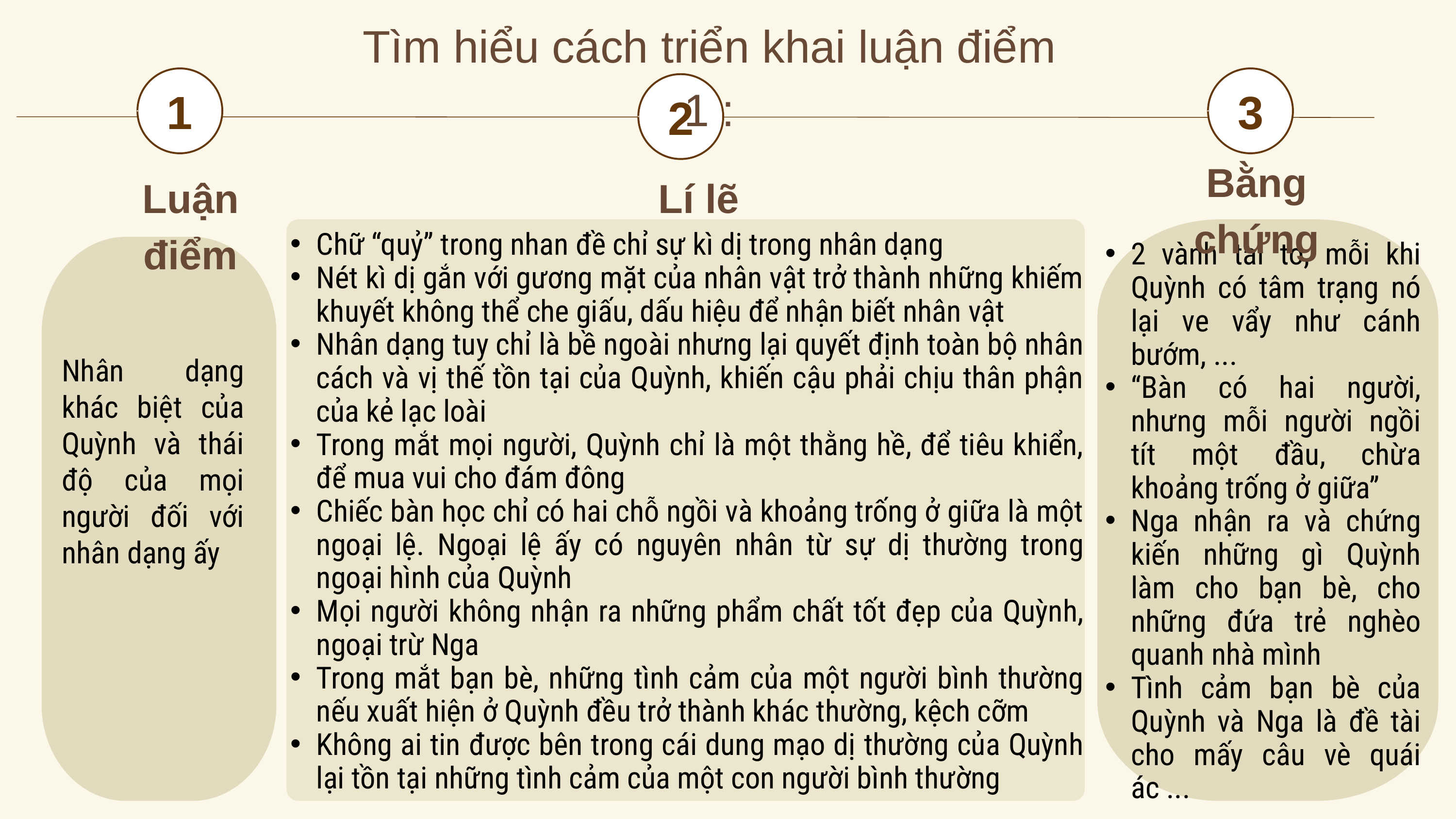

Tìm hiểu cách triển khai luận điểm 1 :

1

3

2

Bằng chứng
Luận điểm
Lí lẽ

Chữ “quỷ” trong nhan đề chỉ sự kì dị trong nhân dạng
Nét kì dị gắn với gương mặt của nhân vật trở thành những khiếm khuyết không thể che giấu, dấu hiệu để nhận biết nhân vật
Nhân dạng tuy chỉ là bề ngoài nhưng lại quyết định toàn bộ nhân cách và vị thế tồn tại của Quỳnh, khiến cậu phải chịu thân phận của kẻ lạc loài
Trong mắt mọi người, Quỳnh chỉ là một thằng hề, để tiêu khiển, để mua vui cho đám đông
Chiếc bàn học chỉ có hai chỗ ngồi và khoảng trống ở giữa là một ngoại lệ. Ngoại lệ ấy có nguyên nhân từ sự dị thường trong ngoại hình của Quỳnh
Mọi người không nhận ra những phẩm chất tốt đẹp của Quỳnh, ngoại trừ Nga
Trong mắt bạn bè, những tình cảm của một người bình thường nếu xuất hiện ở Quỳnh đều trở thành khác thường, kệch cỡm
Không ai tin được bên trong cái dung mạo dị thường của Quỳnh lại tồn tại những tình cảm của một con người bình thường

2 vành tai to, mỗi khi Quỳnh có tâm trạng nó lại ve vẩy như cánh bướm, ...
“Bàn có hai người, nhưng mỗi người ngồi tít một đầu, chừa khoảng trống ở giữa”
Nga nhận ra và chứng kiến những gì Quỳnh làm cho bạn bè, cho những đứa trẻ nghèo quanh nhà mình
Tình cảm bạn bè của Quỳnh và Nga là đề tài cho mấy câu vè quái ác ...

Nhân dạng khác biệt của Quỳnh và thái độ của mọi người đối với nhân dạng ấy